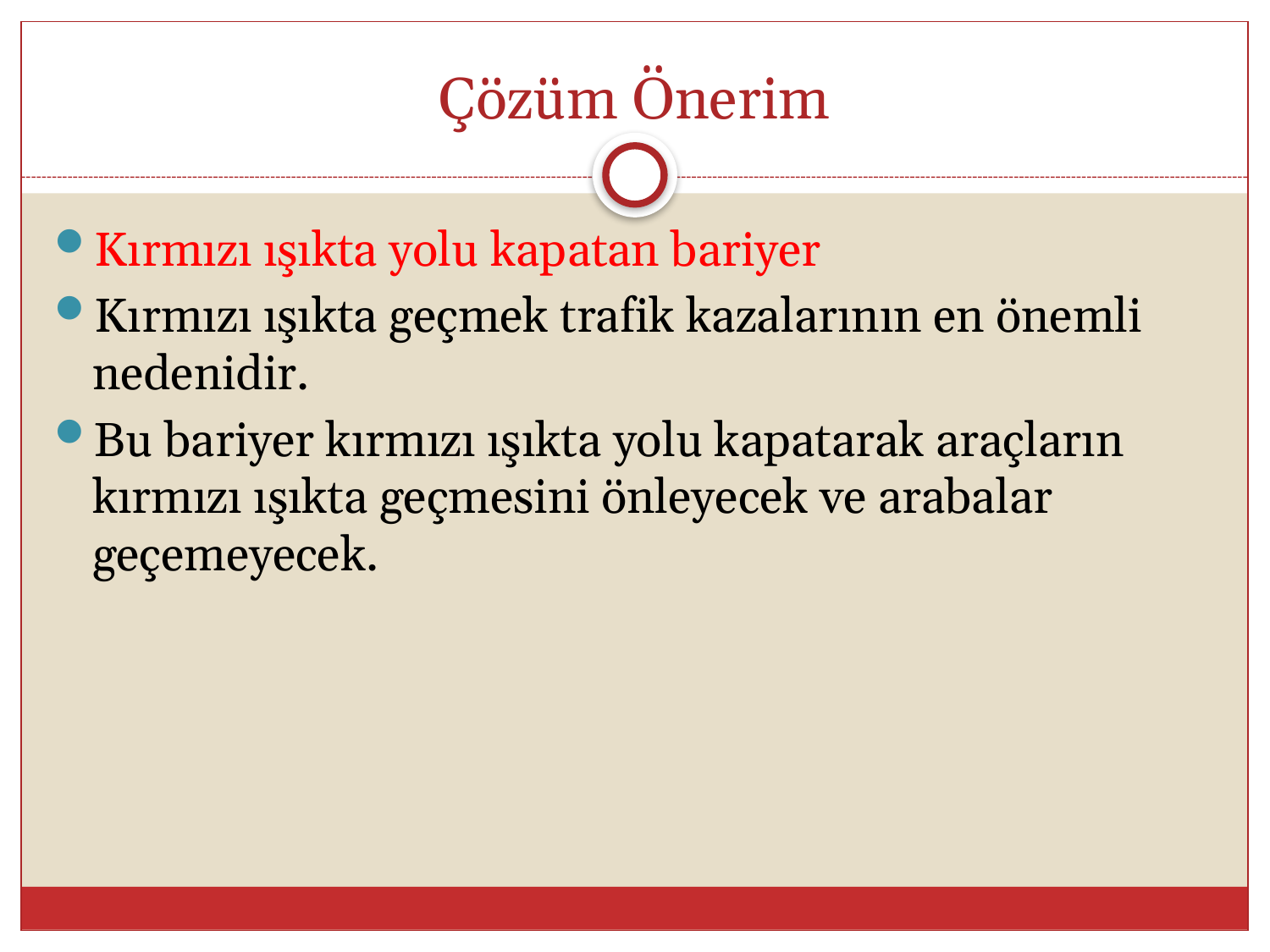

# Çözüm Önerim
Kırmızı ışıkta yolu kapatan bariyer
Kırmızı ışıkta geçmek trafik kazalarının en önemli nedenidir.
Bu bariyer kırmızı ışıkta yolu kapatarak araçların kırmızı ışıkta geçmesini önleyecek ve arabalar geçemeyecek.